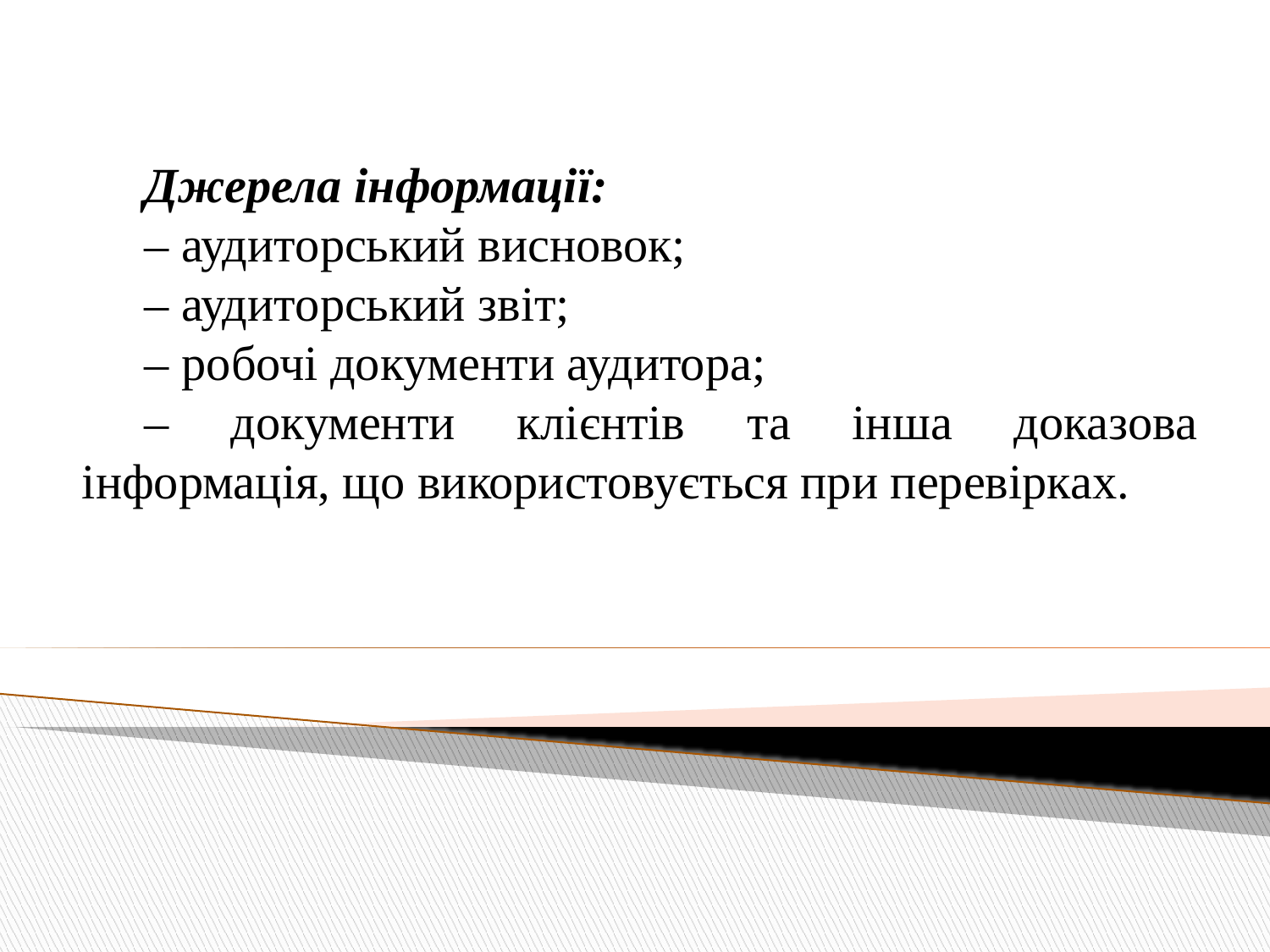

Джерела інформації:
– аудиторський висновок;
– аудиторський звіт;
– робочі документи аудитора;
– документи клієнтів та інша доказова інформація, що використовується при перевірках.